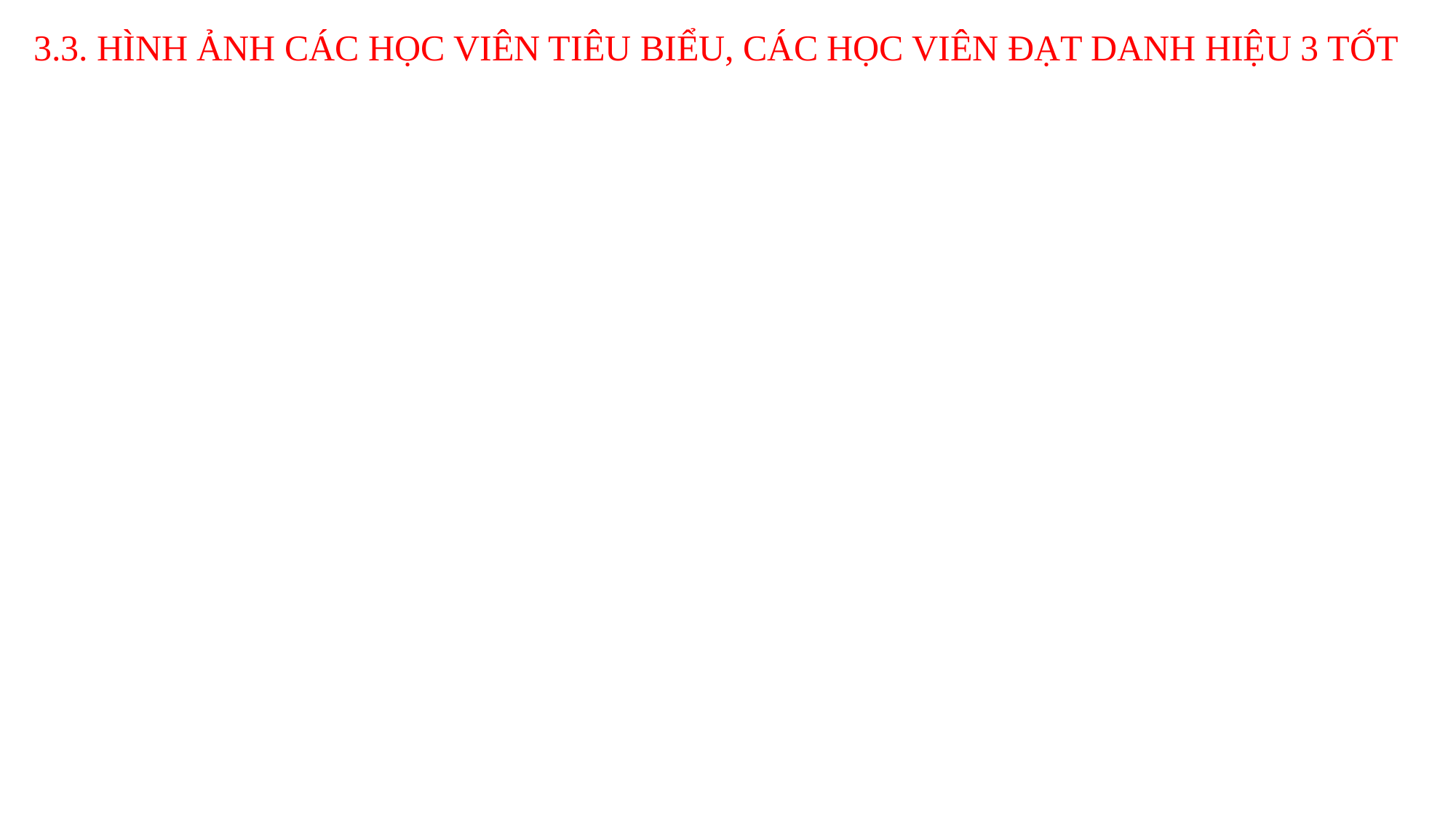

3.3. HÌNH ẢNH CÁC HỌC VIÊN TIÊU BIỂU, CÁC HỌC VIÊN ĐẠT DANH HIỆU 3 TỐT